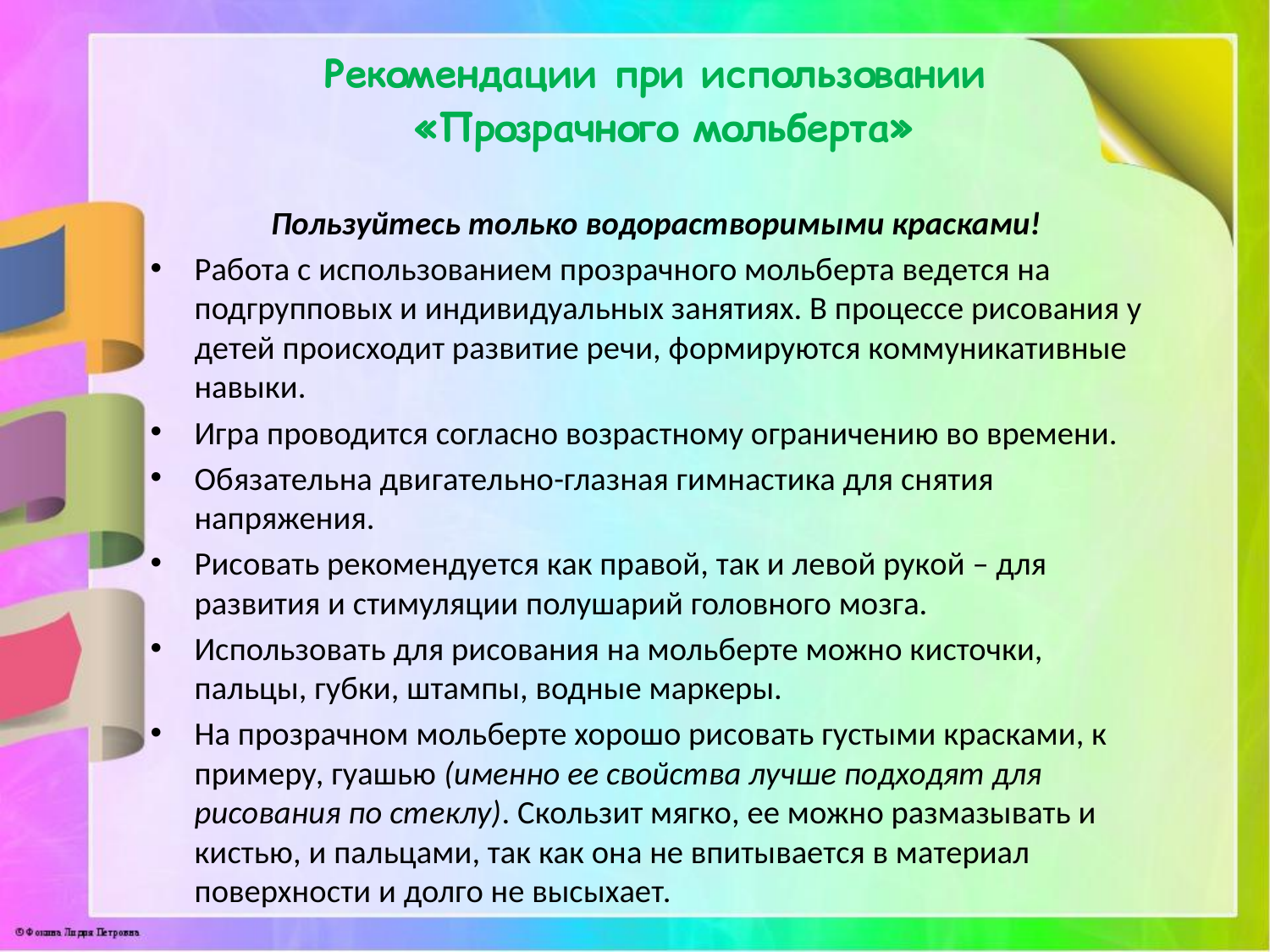

Рекомендации при использовании
 «Прозрачного мольберта»

Пользуйтесь только водорастворимыми красками!
Работа с использованием прозрачного мольберта ведется на подгрупповых и индивидуальных занятиях. В процессе рисования у детей происходит развитие речи, формируются коммуникативные навыки.
Игра проводится согласно возрастному ограничению во времени.
Обязательна двигательно-глазная гимнастика для снятия напряжения.
Рисовать рекомендуется как правой, так и левой рукой – для развития и стимуляции полушарий головного мозга.
Использовать для рисования на мольберте можно кисточки, пальцы, губки, штампы, водные маркеры.
На прозрачном мольберте хорошо рисовать густыми красками, к примеру, гуашью (именно ее свойства лучше подходят для рисования по стеклу). Скользит мягко, ее можно размазывать и кистью, и пальцами, так как она не впитывается в материал поверхности и долго не высыхает.